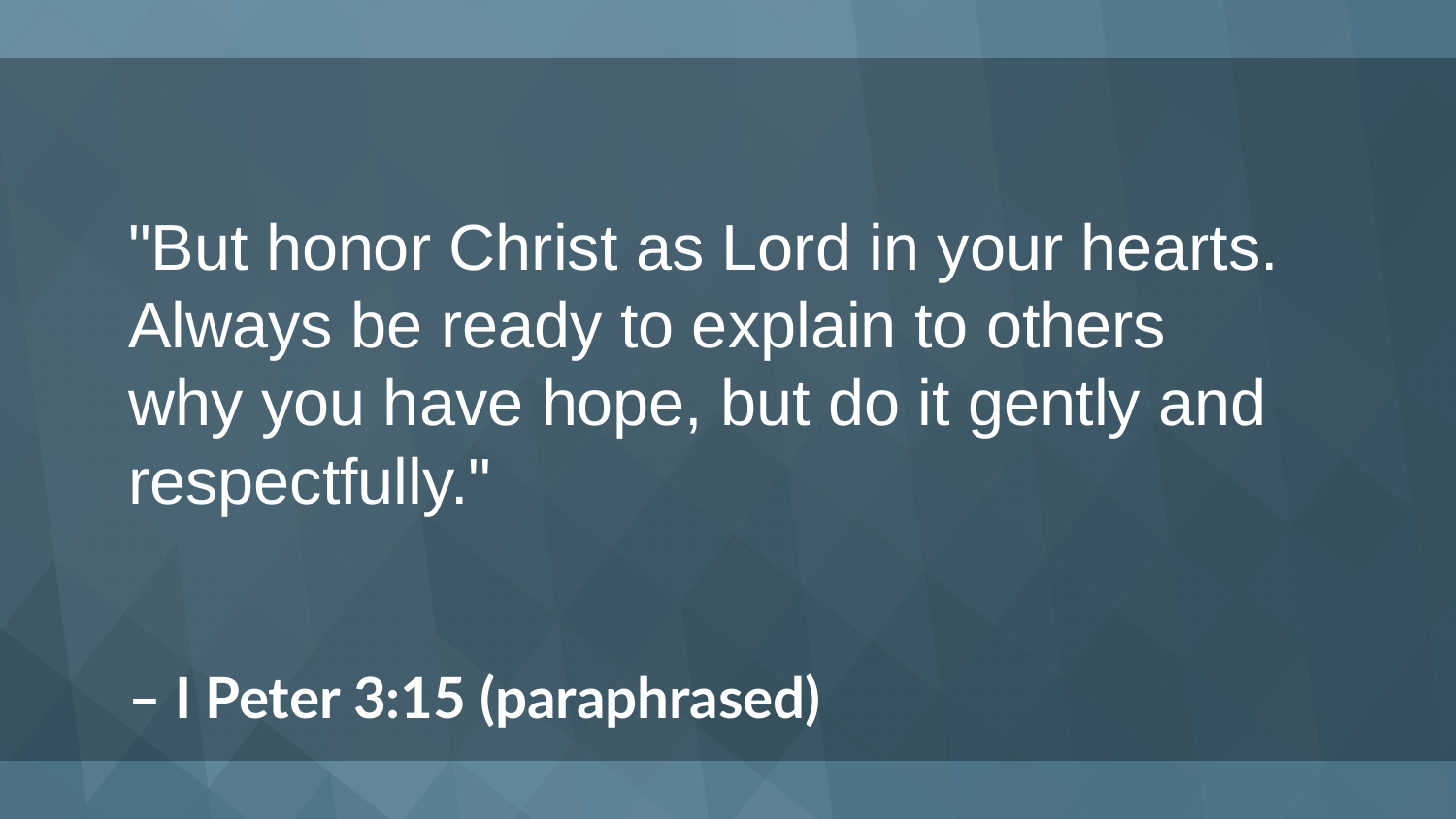

"But honor Christ as Lord in your hearts. Always be ready to explain to others why you have hope, but do it gently and respectfully."
– I Peter 3:15 (paraphrased)